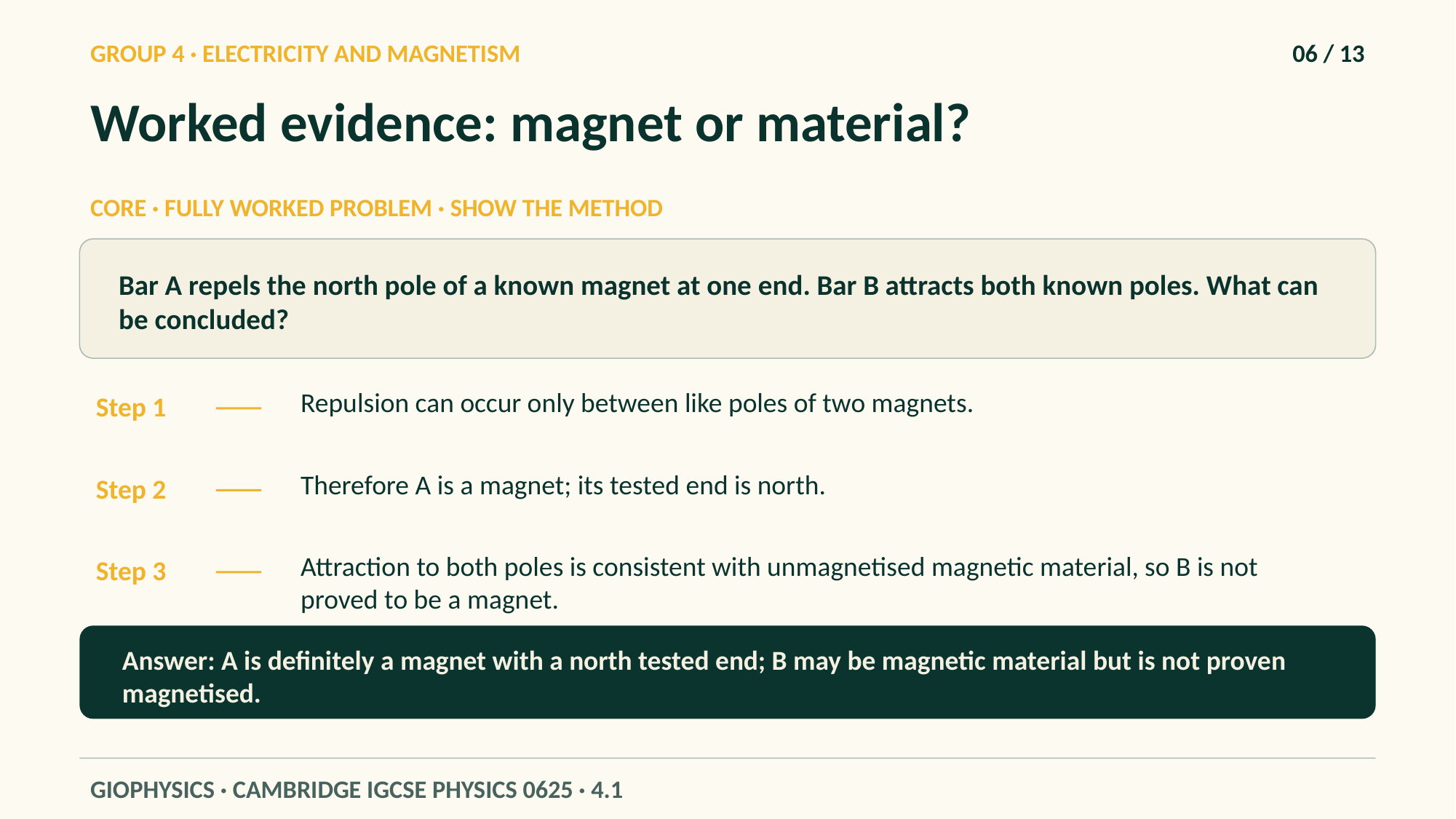

GROUP 4 · ELECTRICITY AND MAGNETISM
06 / 13
Worked evidence: magnet or material?
CORE · FULLY WORKED PROBLEM · SHOW THE METHOD

Bar A repels the north pole of a known magnet at one end. Bar B attracts both known poles. What can be concluded?
Repulsion can occur only between like poles of two magnets.
Step 1

Therefore A is a magnet; its tested end is north.
Step 2

Attraction to both poles is consistent with unmagnetised magnetic material, so B is not proved to be a magnet.
Step 3

Answer: A is definitely a magnet with a north tested end; B may be magnetic material but is not proven magnetised.

GIOPHYSICS · CAMBRIDGE IGCSE PHYSICS 0625 · 4.1